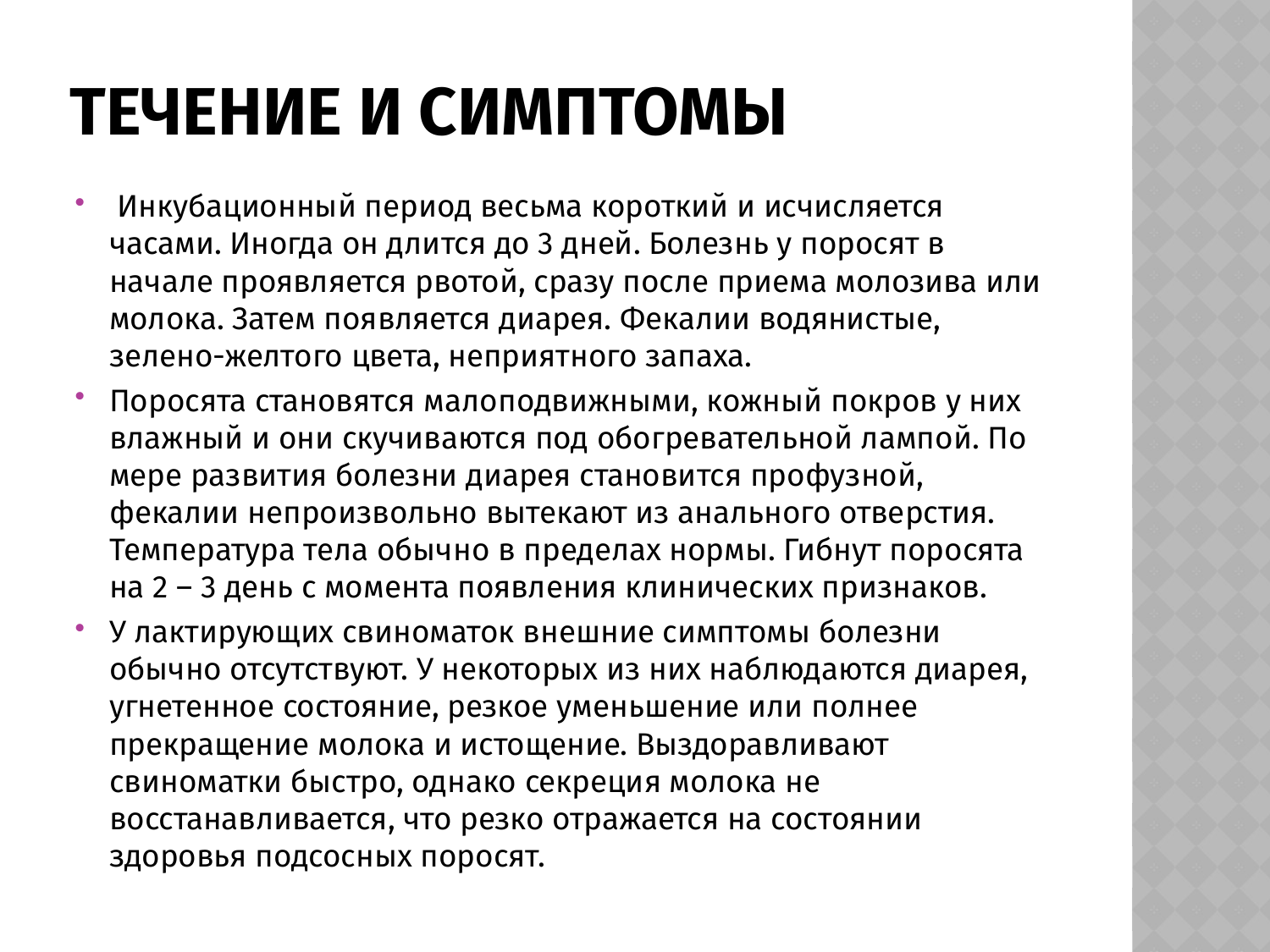

# Течение и симптомы
 Инкубационный период весьма короткий и исчисляется часами. Иногда он длится до 3 дней. Болезнь у поросят в начале проявляется рвотой, сразу после приема молозива или молока. Затем появляется диарея. Фекалии водянистые, зелено-желтого цвета, неприятного запаха.
Поросята становятся малоподвижными, кожный покров у них влажный и они скучиваются под обогревательной лампой. По мере развития болезни диарея становится профузной, фекалии непроизвольно вытекают из анального отверстия. Температура тела обычно в пределах нормы. Гибнут поросята на 2 – 3 день с момента появления клинических признаков.
У лактирующих свиноматок внешние симптомы болезни обычно отсутствуют. У некоторых из них наблюдаются диарея, угнетенное состояние, резкое уменьшение или полнее прекращение молока и истощение. Выздоравливают свиноматки быстро, однако секреция молока не восстанавливается, что резко отражается на состоянии здоровья подсосных поросят.